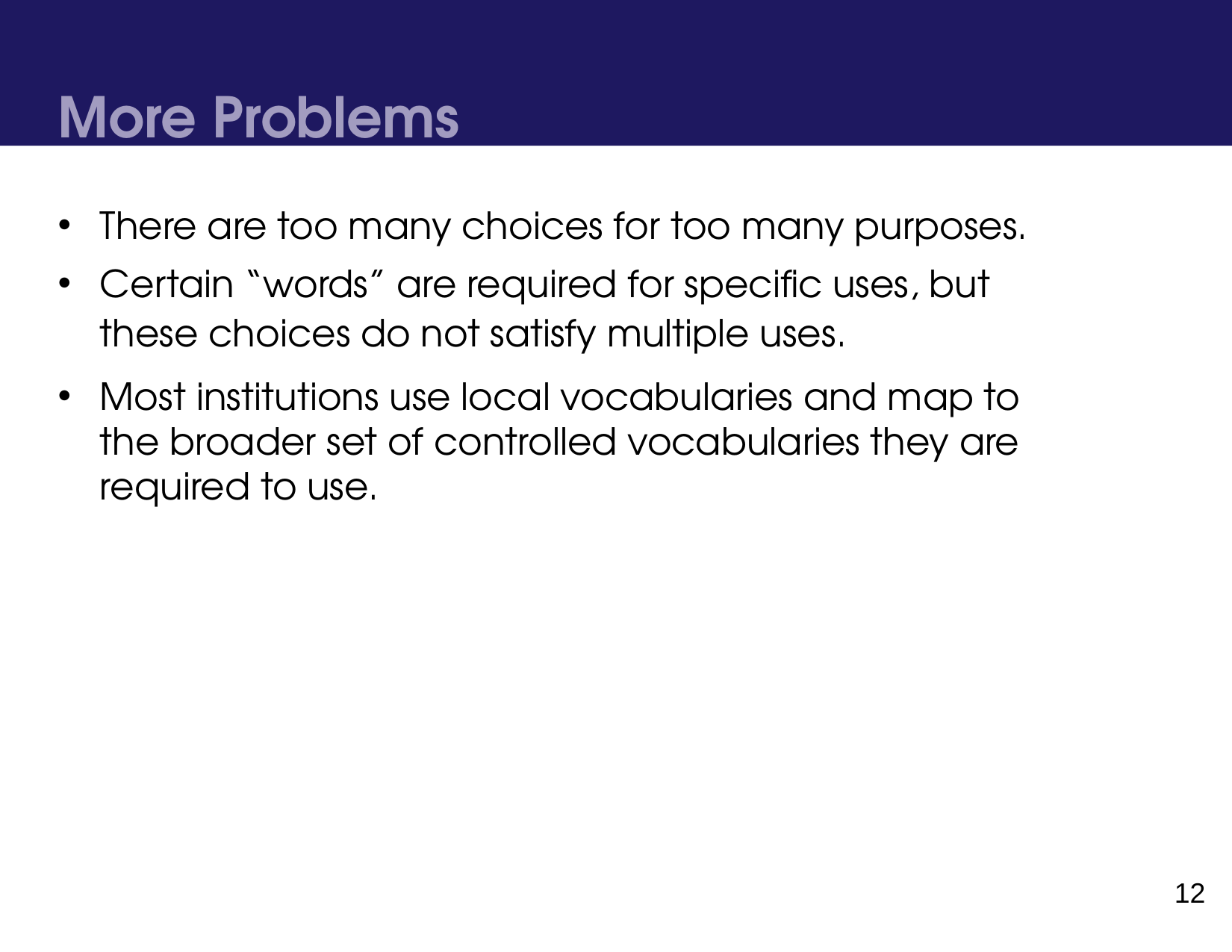

# More Problems
There are too many choices for too many purposes.
Certain “words” are required for specific uses, but these choices do not satisfy multiple uses.
Most institutions use local vocabularies and map to the broader set of controlled vocabularies they are required to use.
12